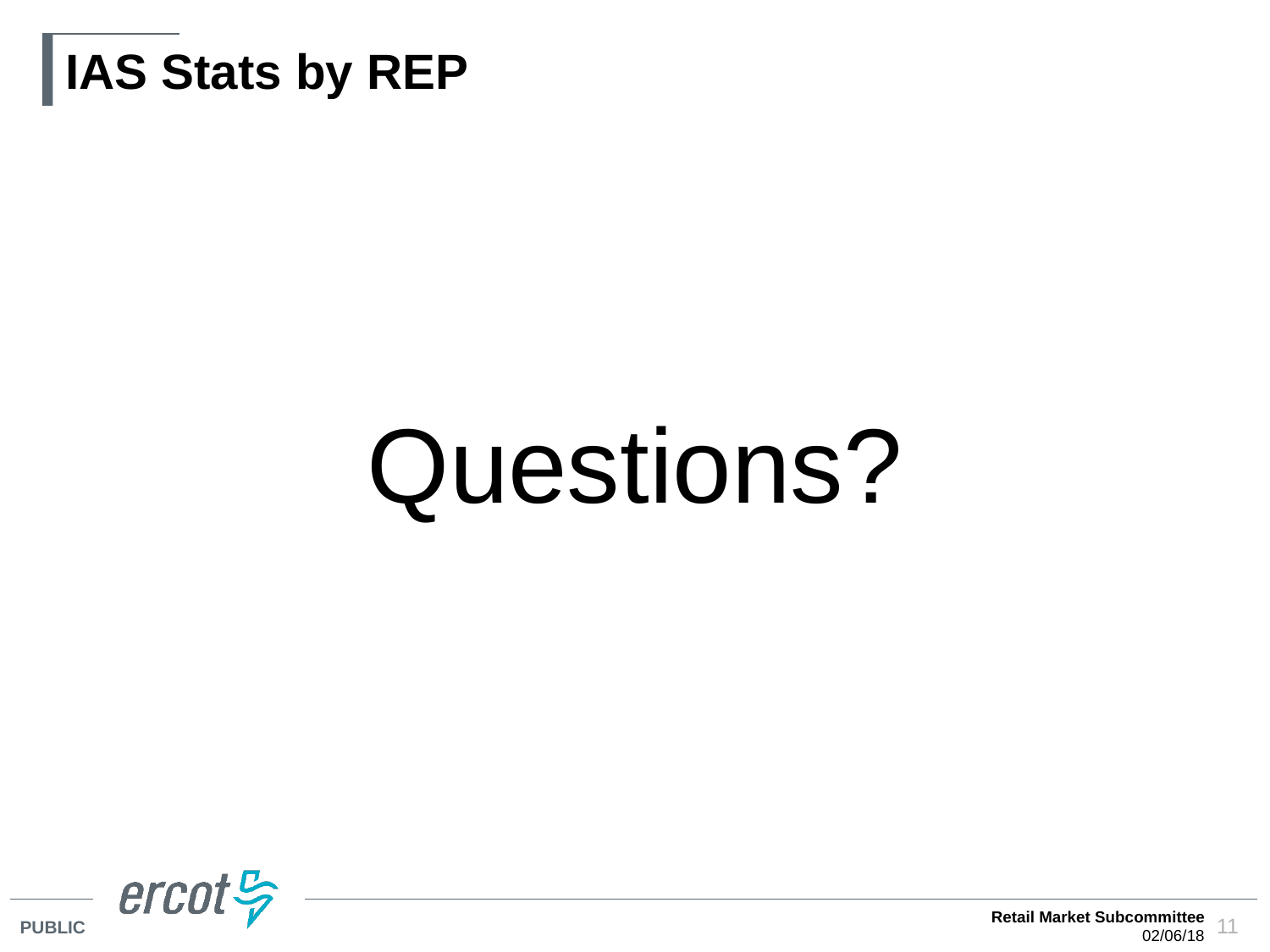

# IAS Stats by REP

Questions?

Retail Market Subcommittee
02/06/18
11